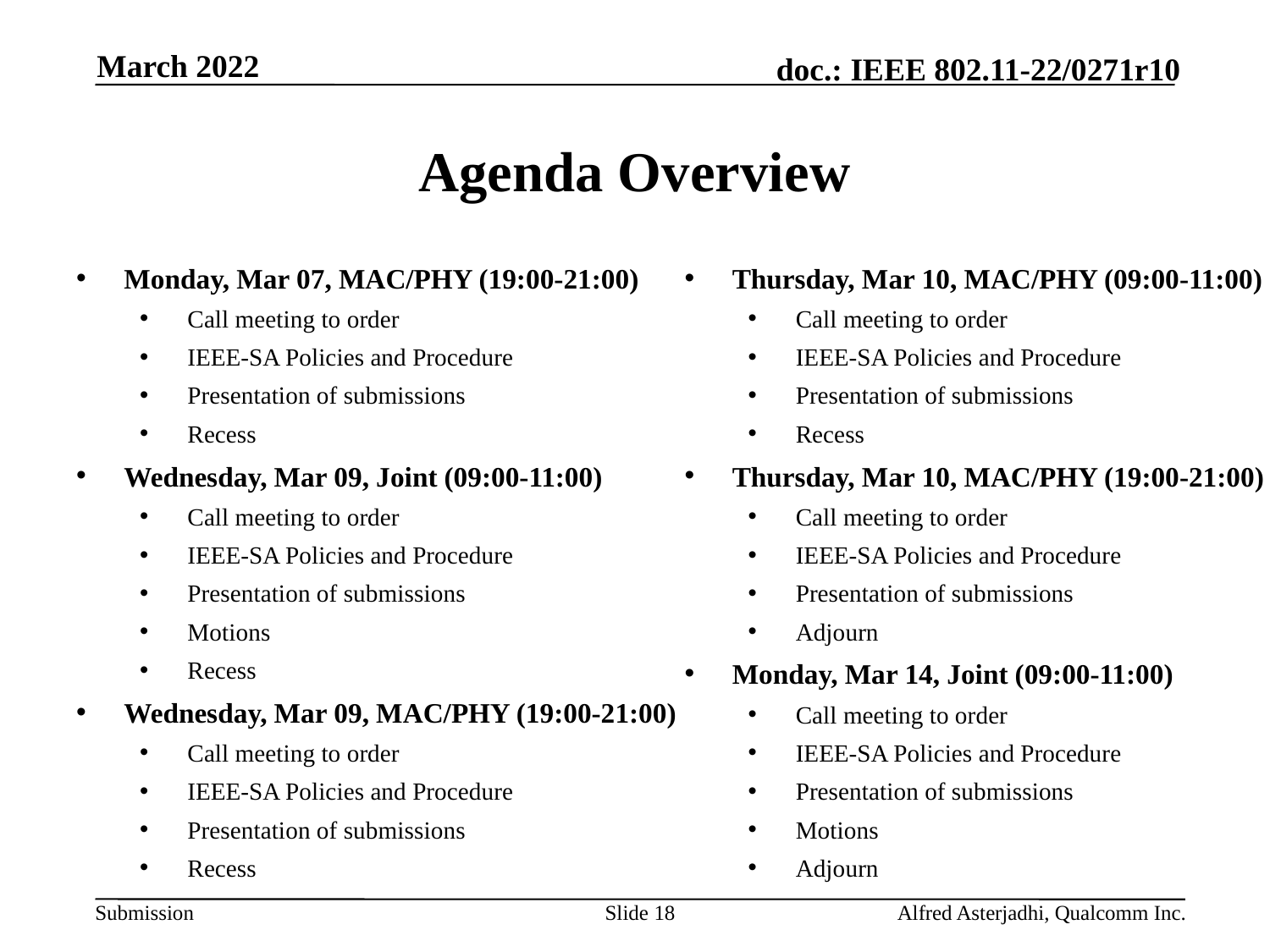

March 2022
# Agenda Overview
Monday, Mar 07, MAC/PHY (19:00-21:00)
Call meeting to order
IEEE-SA Policies and Procedure
Presentation of submissions
Recess
Wednesday, Mar 09, Joint (09:00-11:00)
Call meeting to order
IEEE-SA Policies and Procedure
Presentation of submissions
Motions
Recess
Wednesday, Mar 09, MAC/PHY (19:00-21:00)
Call meeting to order
IEEE-SA Policies and Procedure
Presentation of submissions
Recess
Thursday, Mar 10, MAC/PHY (09:00-11:00)
Call meeting to order
IEEE-SA Policies and Procedure
Presentation of submissions
Recess
Thursday, Mar 10, MAC/PHY (19:00-21:00)
Call meeting to order
IEEE-SA Policies and Procedure
Presentation of submissions
Adjourn
Monday, Mar 14, Joint (09:00-11:00)
Call meeting to order
IEEE-SA Policies and Procedure
Presentation of submissions
Motions
Adjourn
Slide 18
Alfred Asterjadhi, Qualcomm Inc.